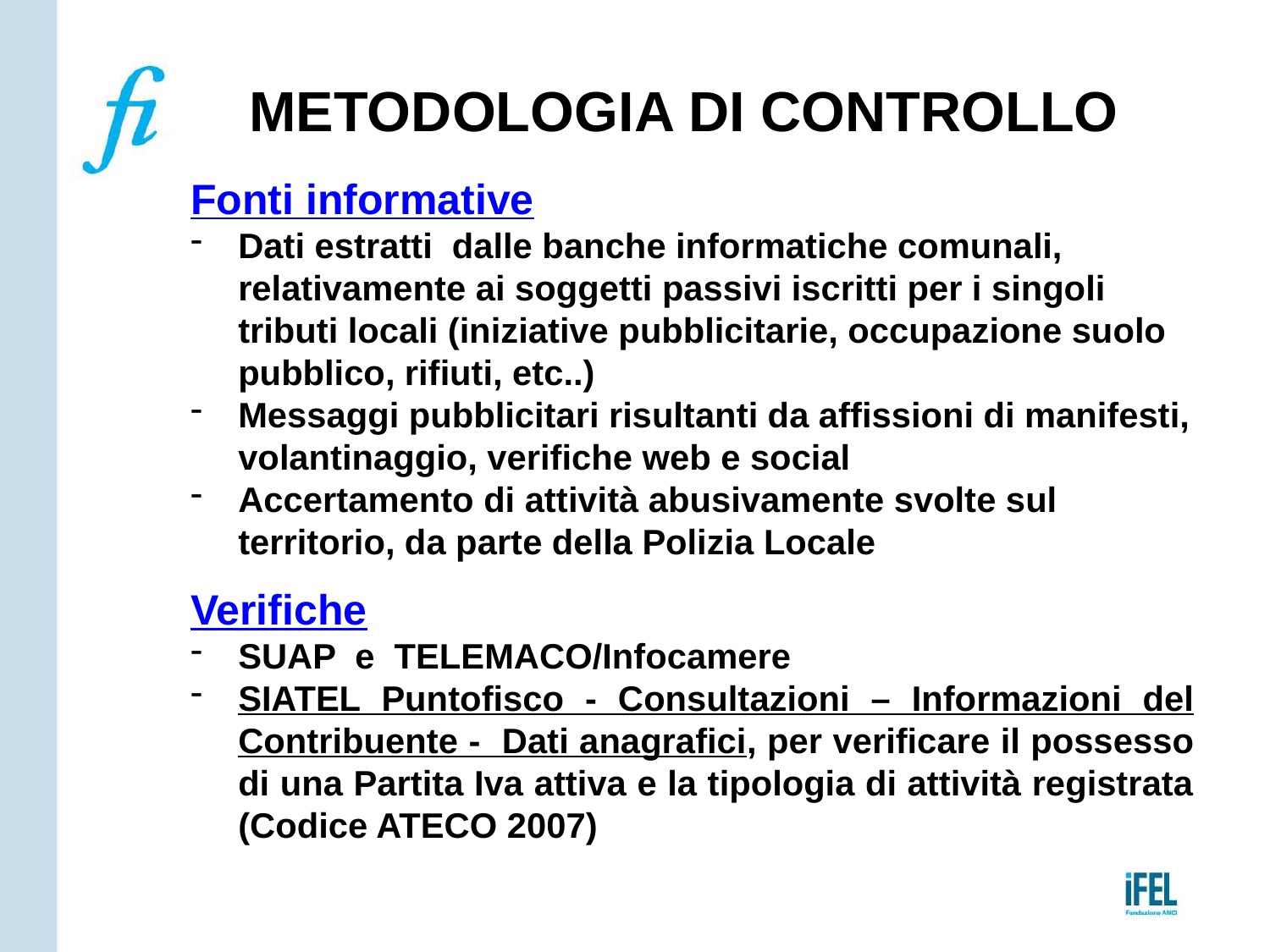

METODOLOGIA DI CONTROLLO

Fonti informative
Dati estratti  dalle banche informatiche comunali, relativamente ai soggetti passivi iscritti per i singoli tributi locali (iniziative pubblicitarie, occupazione suolo pubblico, rifiuti, etc..)
Messaggi pubblicitari risultanti da affissioni di manifesti, volantinaggio, verifiche web e social
Accertamento di attività abusivamente svolte sul territorio, da parte della Polizia Locale

Verifiche
SUAP  e  TELEMACO/Infocamere
SIATEL Puntofisco - Consultazioni – Informazioni del Contribuente -  Dati anagrafici, per verificare il possesso di una Partita Iva attiva e la tipologia di attività registrata (Codice ATECO 2007)